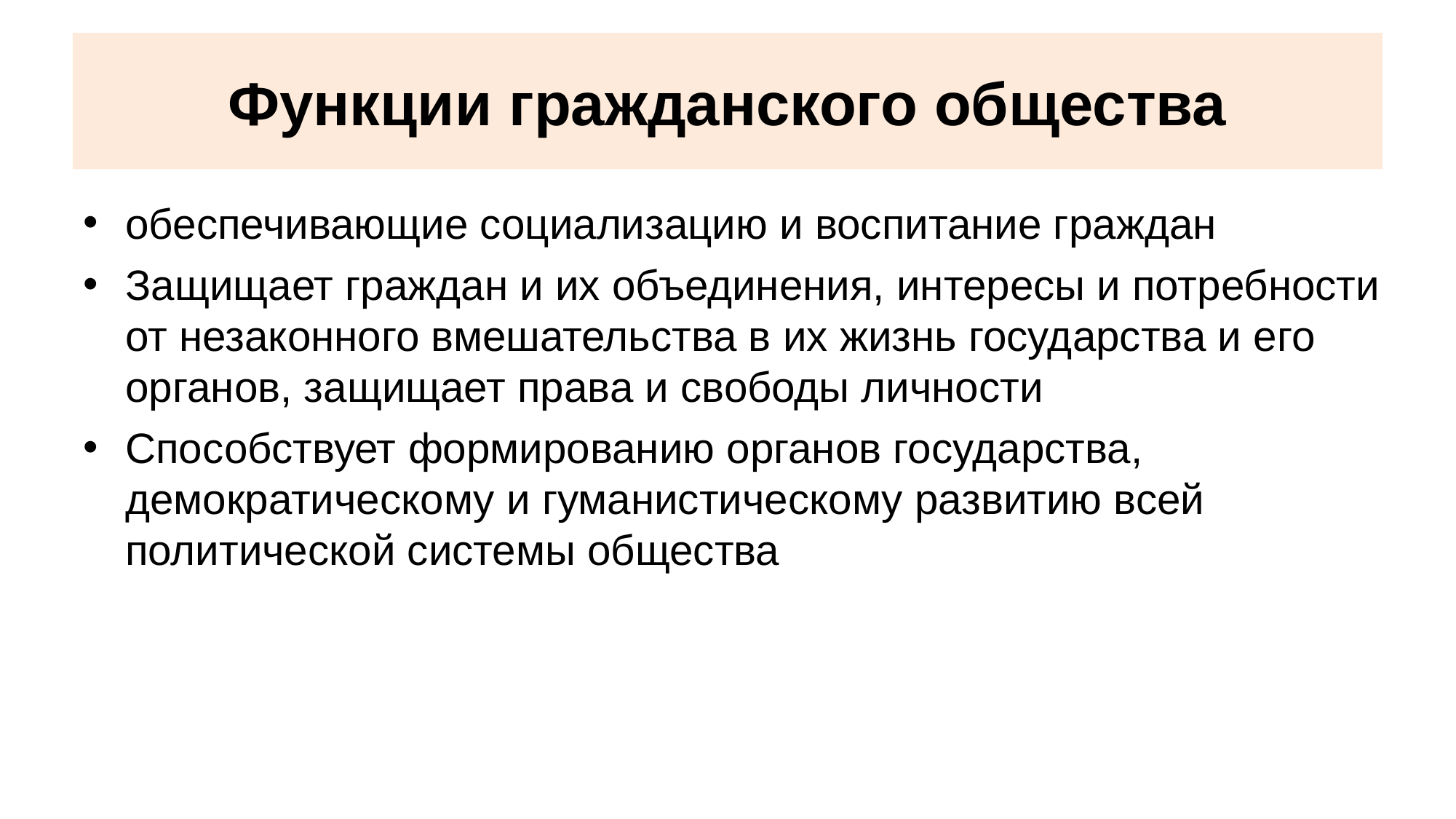

Функции гражданского общества
обеспечивающие социализацию и воспитание граждан
Защищает граждан и их объединения, интересы и потребности от незаконного вмешательства в их жизнь государства и его органов, защищает права и свободы личности
Способствует формированию органов государства, демократическому и гуманистическому развитию всей политической системы общества